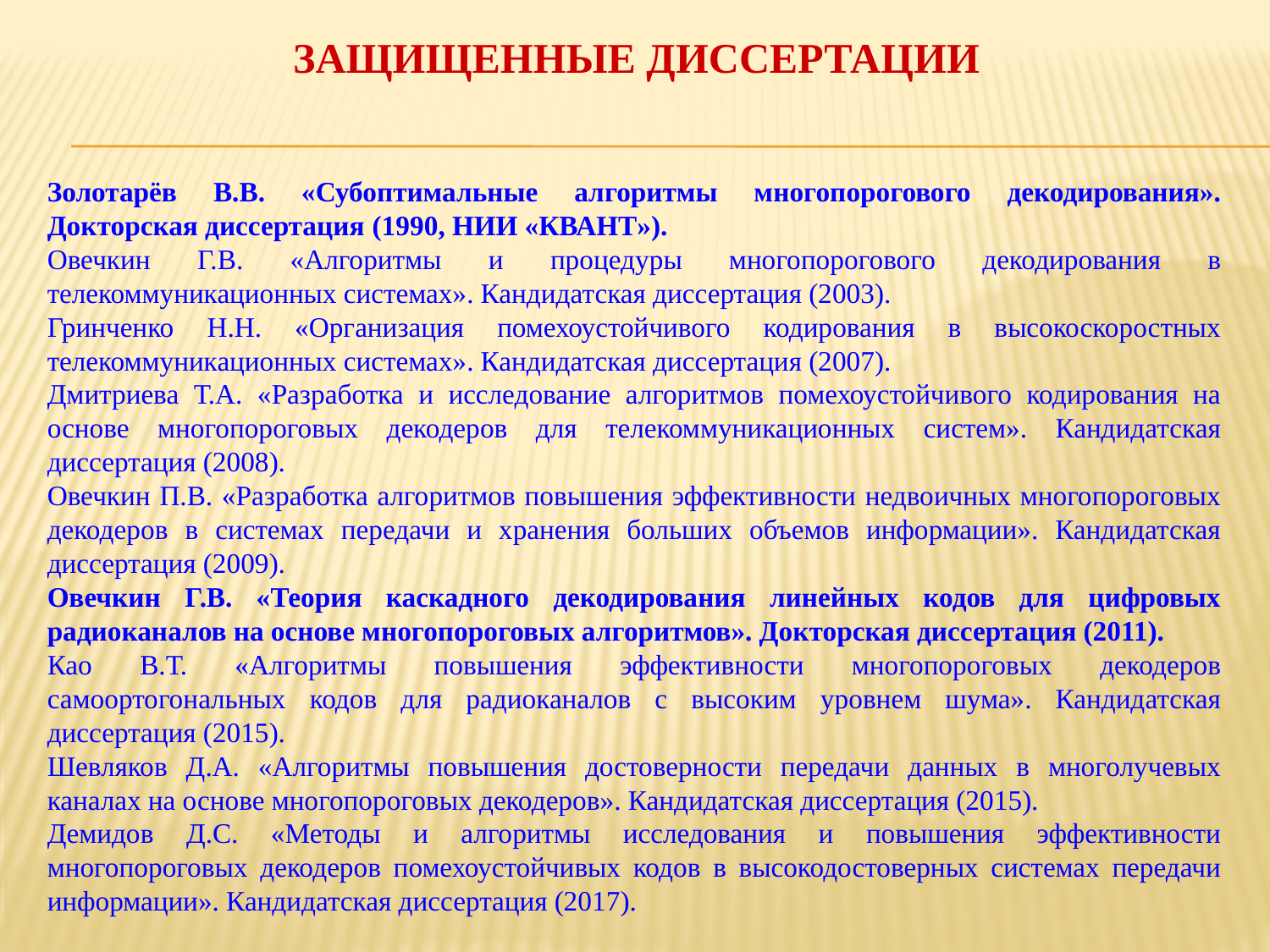

ЗАЩИЩЕННЫЕ ДИССЕРТАЦИИ
Золотарёв В.В. «Субоптимальные алгоритмы многопорогового декодирования». Докторская диссертация (1990, НИИ «КВАНТ»).
Овечкин Г.В. «Алгоритмы и процедуры многопорогового декодирования в телекоммуникационных системах». Кандидатская диссертация (2003).
Гринченко Н.Н. «Организация помехоустойчивого кодирования в высокоскоростных телекоммуникационных системах». Кандидатская диссертация (2007).
Дмитриева Т.А. «Разработка и исследование алгоритмов помехоустойчивого кодирования на основе многопороговых декодеров для телекоммуникационных систем». Кандидатская диссертация (2008).
Овечкин П.В. «Разработка алгоритмов повышения эффективности недвоичных многопороговых декодеров в системах передачи и хранения больших объемов информации». Кандидатская диссертация (2009).
Овечкин Г.В. «Теория каскадного декодирования линейных кодов для цифровых радиоканалов на основе многопороговых алгоритмов». Докторская диссертация (2011).
Као В.Т. «Алгоритмы повышения эффективности многопороговых декодеров самоортогональных кодов для радиоканалов с высоким уровнем шума». Кандидатская диссертация (2015).
Шевляков Д.А. «Алгоритмы повышения достоверности передачи данных в многолучевых каналах на основе многопороговых декодеров». Кандидатская диссертация (2015).
Демидов Д.С. «Методы и алгоритмы исследования и повышения эффективности многопороговых декодеров помехоустойчивых кодов в высокодостоверных системах передачи информации». Кандидатская диссертация (2017).